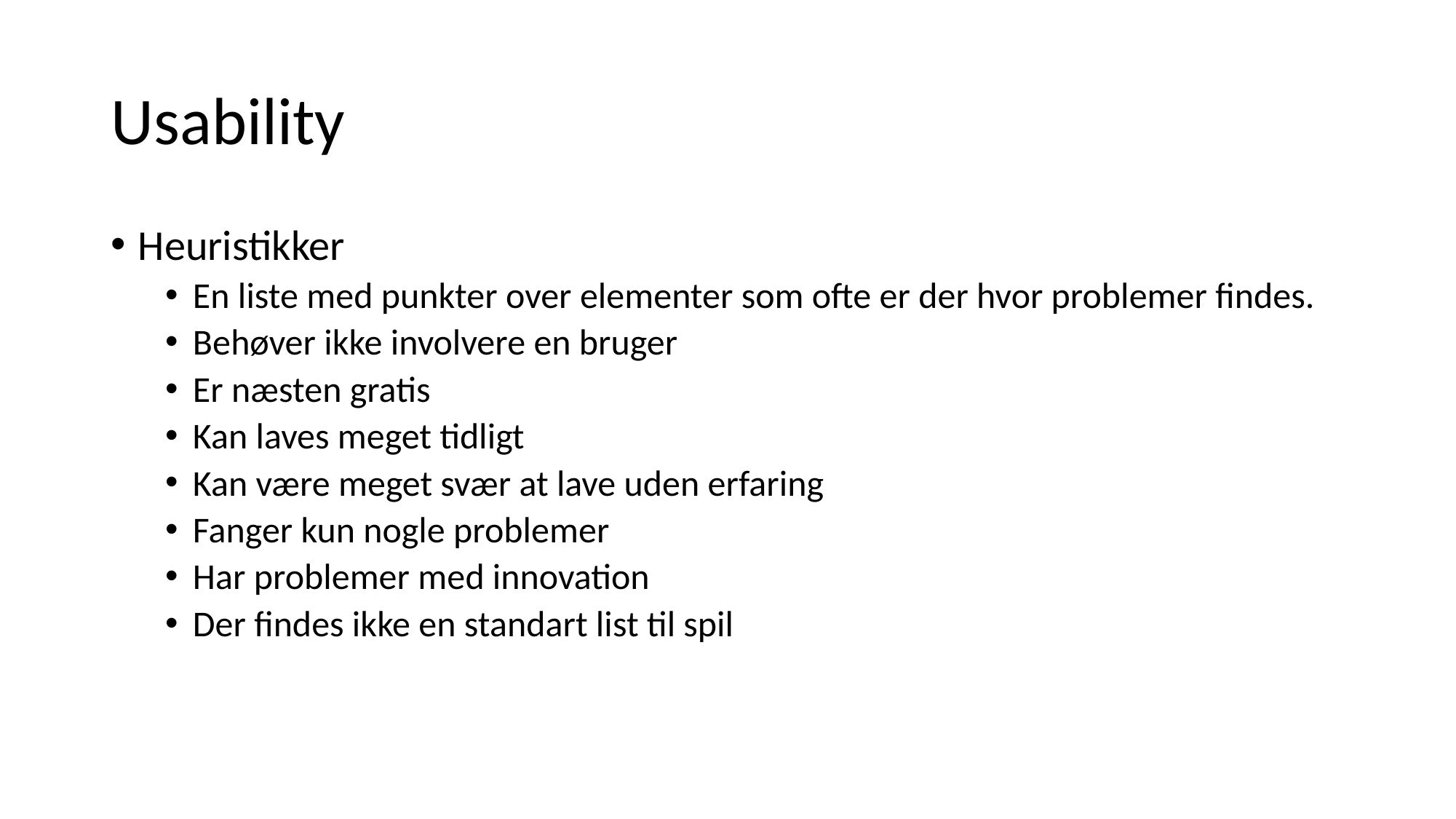

# Usability
Heuristikker
En liste med punkter over elementer som ofte er der hvor problemer findes.
Behøver ikke involvere en bruger
Er næsten gratis
Kan laves meget tidligt
Kan være meget svær at lave uden erfaring
Fanger kun nogle problemer
Har problemer med innovation
Der findes ikke en standart list til spil